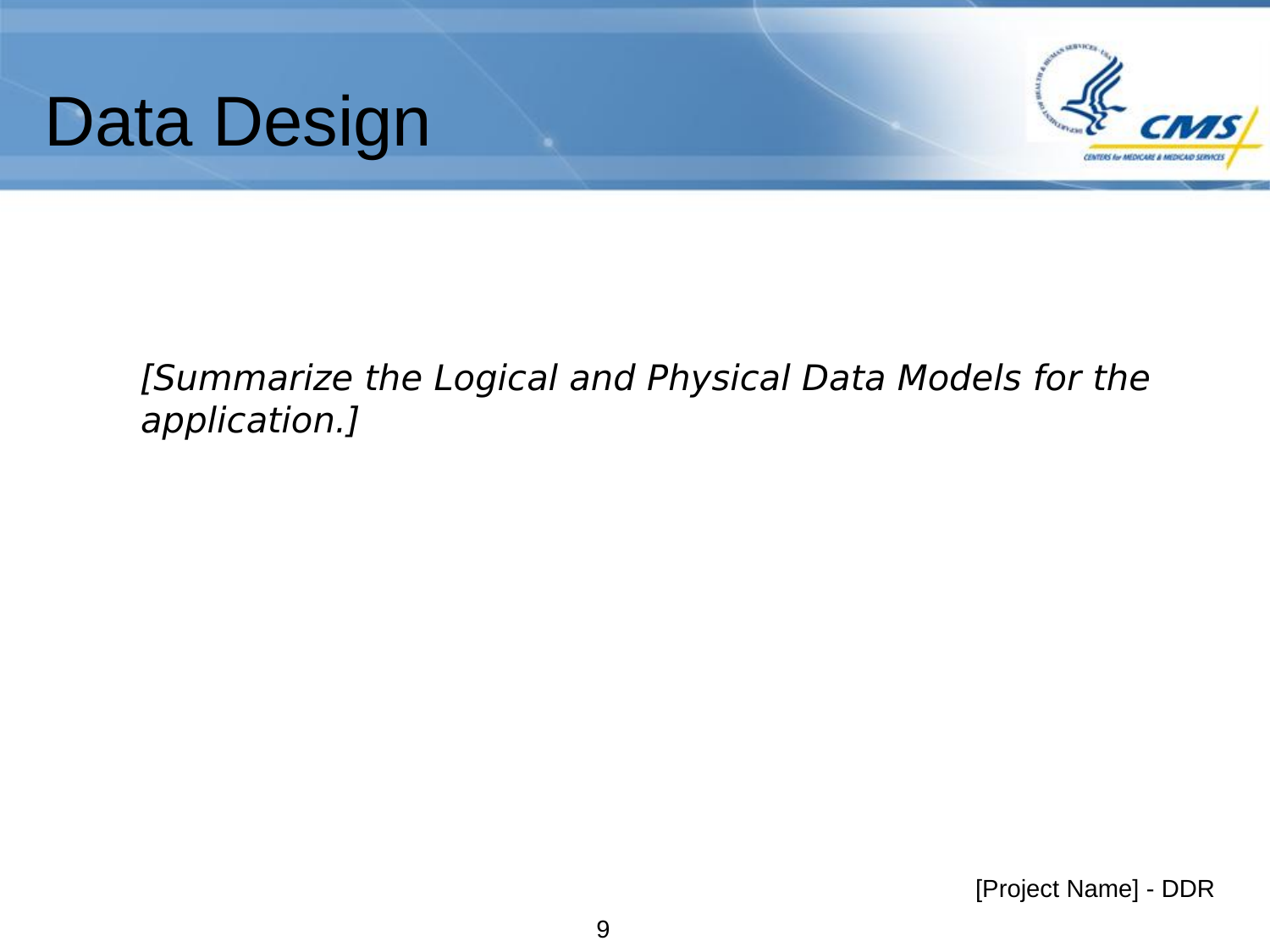

# Data Design
[Summarize the Logical and Physical Data Models for the application.]
[Project Name] - DDR
9